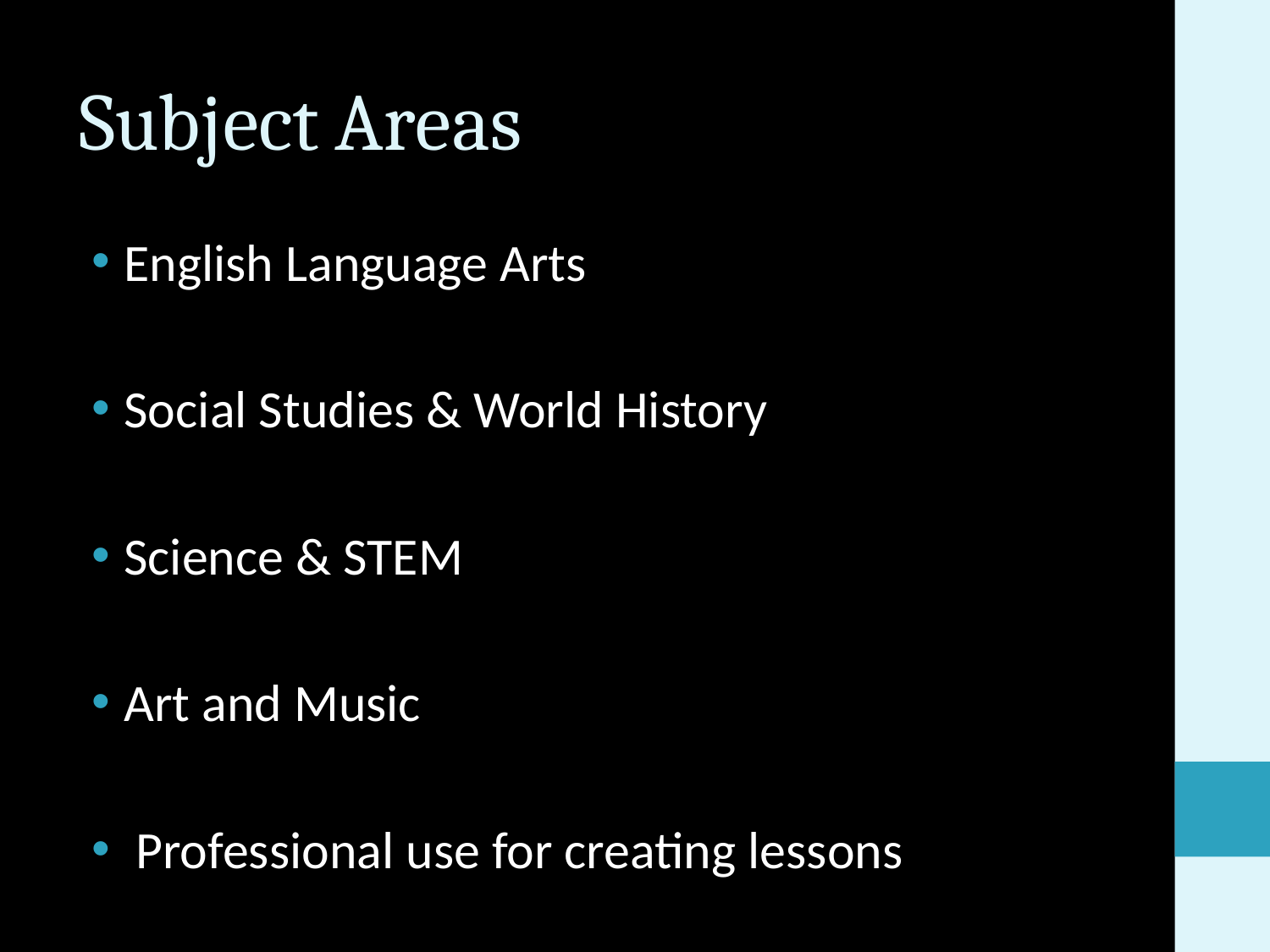

# Subject Areas
English Language Arts

Social Studies & World History

Science & STEM

Art and Music

 Professional use for creating lessons